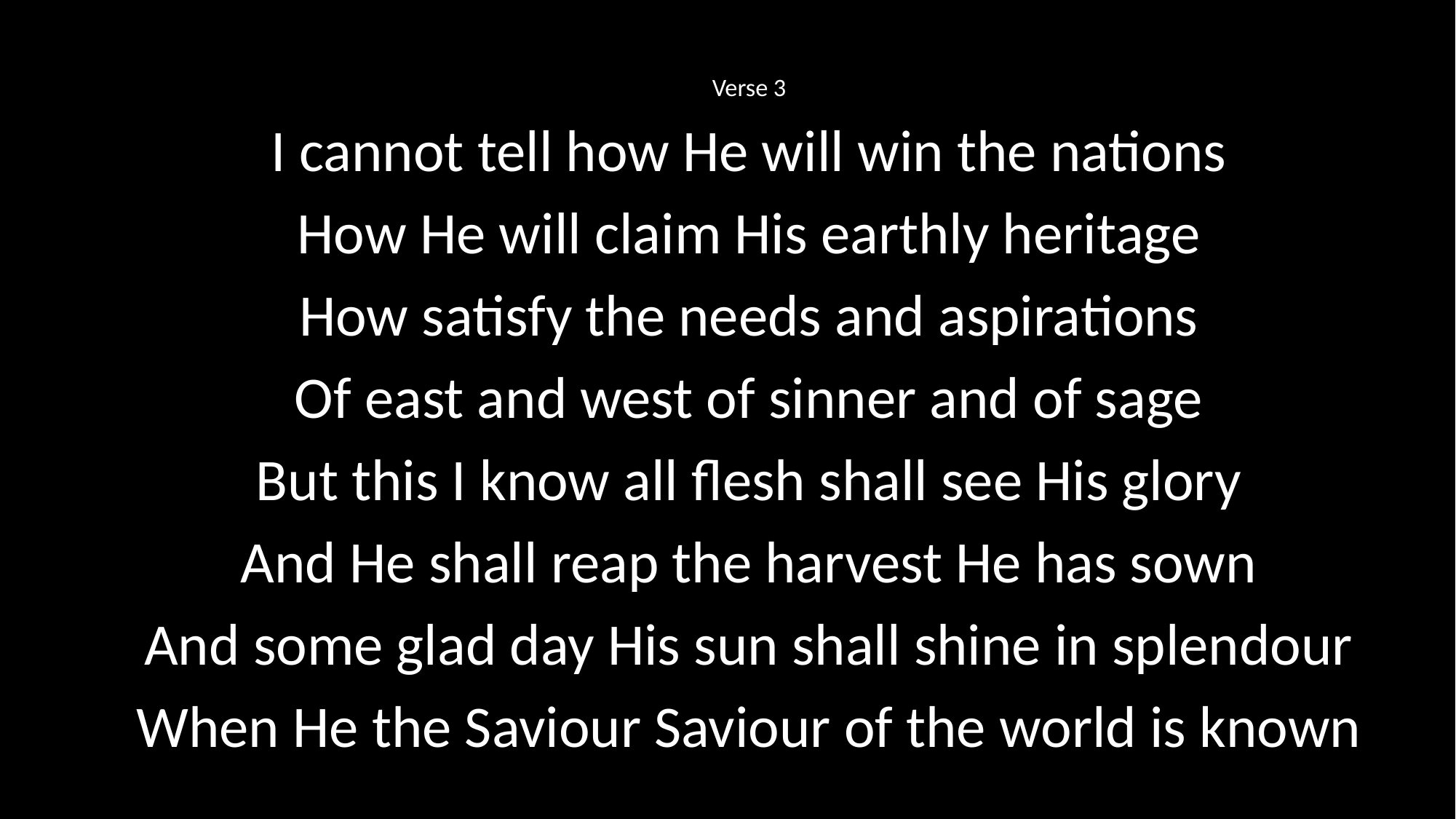

Verse 3
I cannot tell how He will win the nations
How He will claim His earthly heritage
How satisfy the needs and aspirations
Of east and west of sinner and of sage
But this I know all flesh shall see His glory
And He shall reap the harvest He has sown
And some glad day His sun shall shine in splendour
When He the Saviour Saviour of the world is known